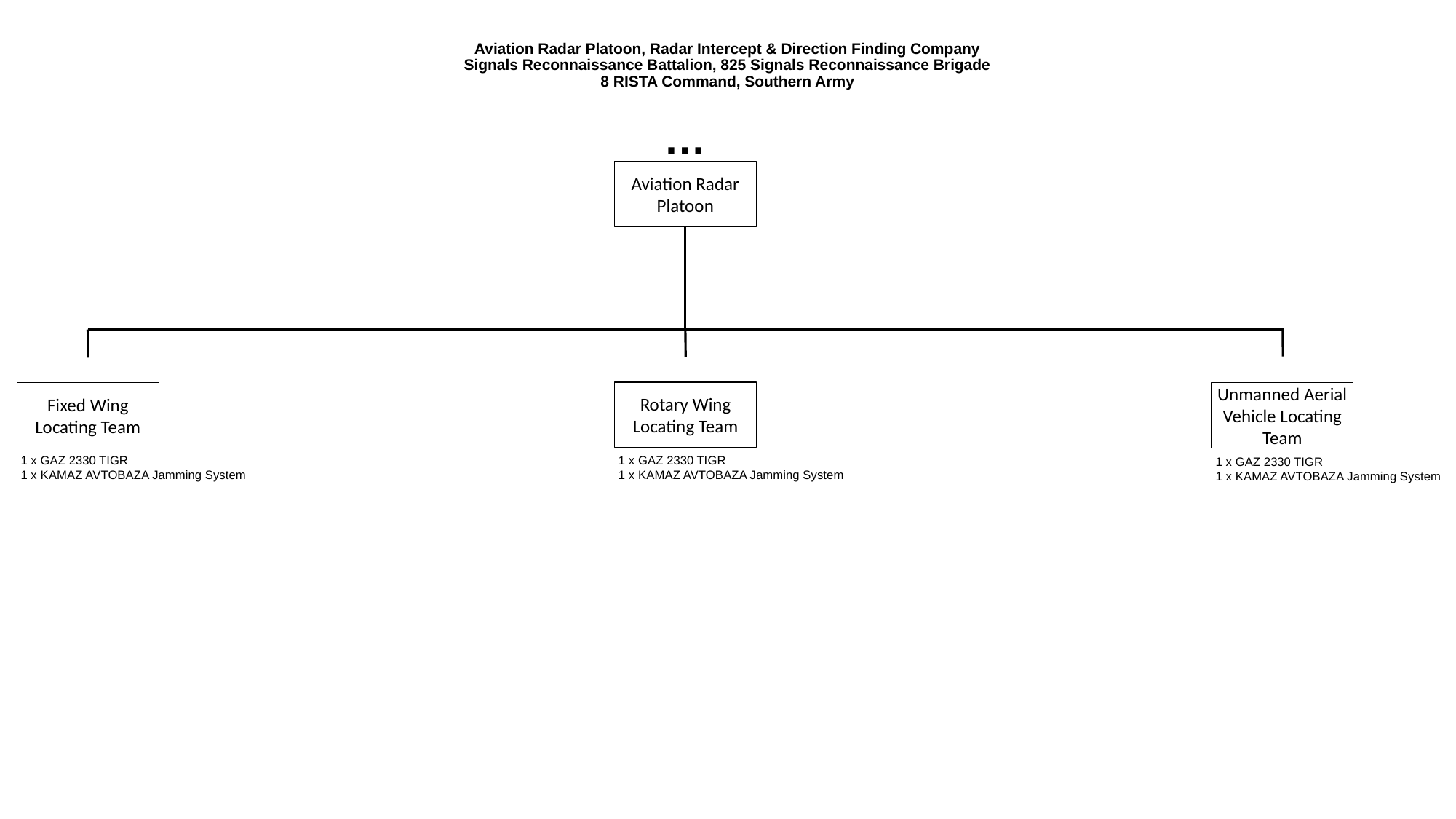

# Aviation Radar Platoon, Radar Intercept & Direction Finding Company Signals Reconnaissance Battalion, 825 Signals Reconnaissance Brigade 8 RISTA Command, Southern Army
…
Aviation Radar Platoon
Rotary Wing Locating Team
Fixed Wing Locating Team
Unmanned Aerial Vehicle Locating Team
1 x GAZ 2330 TIGR
1 x KAMAZ AVTOBAZA Jamming System
1 x GAZ 2330 TIGR
1 x KAMAZ AVTOBAZA Jamming System
1 x GAZ 2330 TIGR
1 x KAMAZ AVTOBAZA Jamming System